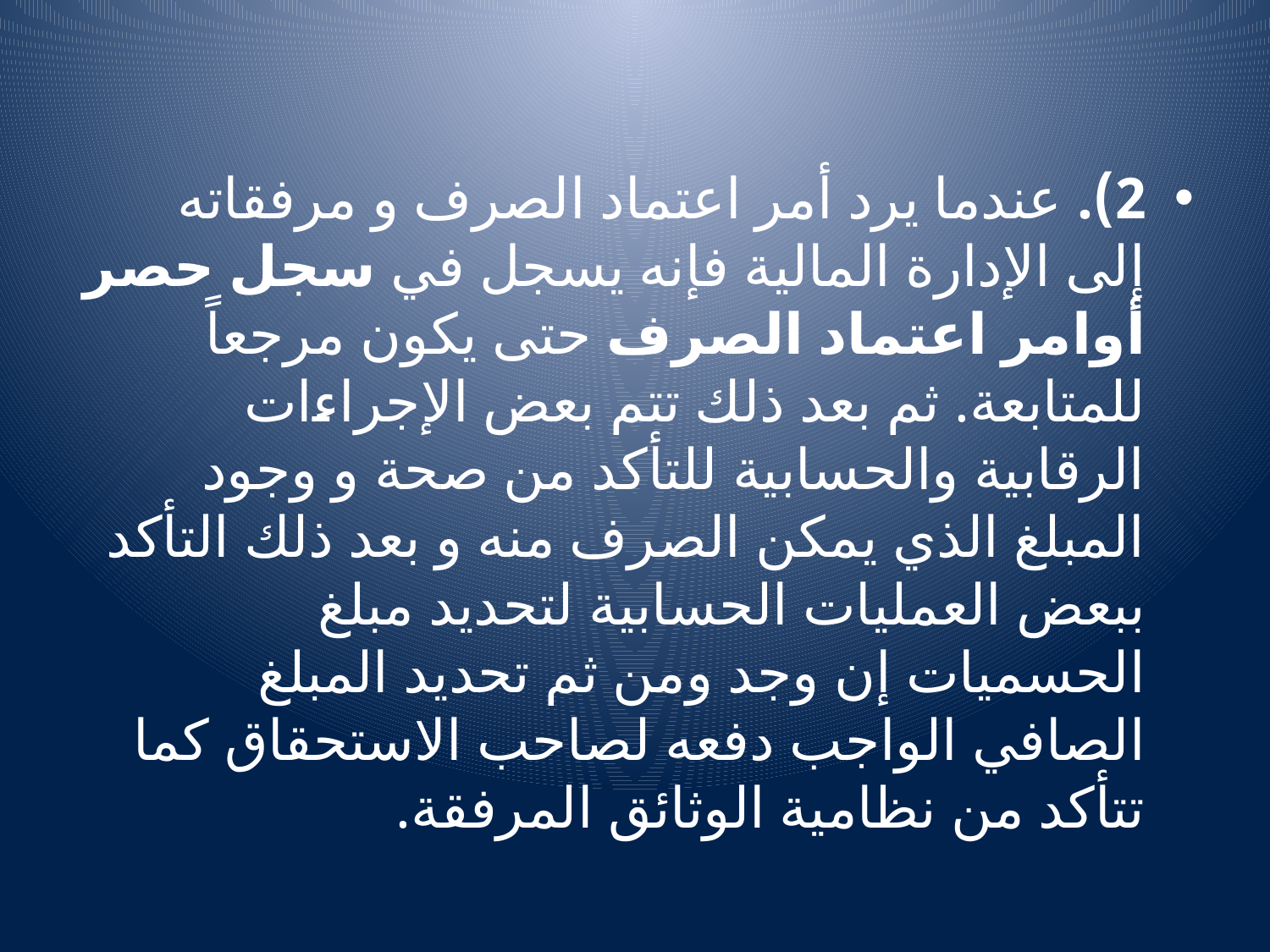

#
2). عندما يرد أمر اعتماد الصرف و مرفقاته  إلى الإدارة المالية فإنه يسجل في سجل حصر أوامر اعتماد الصرف حتى يكون مرجعاً للمتابعة. ثم بعد ذلك تتم بعض الإجراءات الرقابية والحسابية للتأكد من صحة و وجود المبلغ الذي يمكن الصرف منه و بعد ذلك التأكد ببعض العمليات الحسابية لتحديد مبلغ الحسميات إن وجد ومن ثم تحديد المبلغ الصافي الواجب دفعه لصاحب الاستحقاق كما تتأكد من نظامية الوثائق المرفقة.